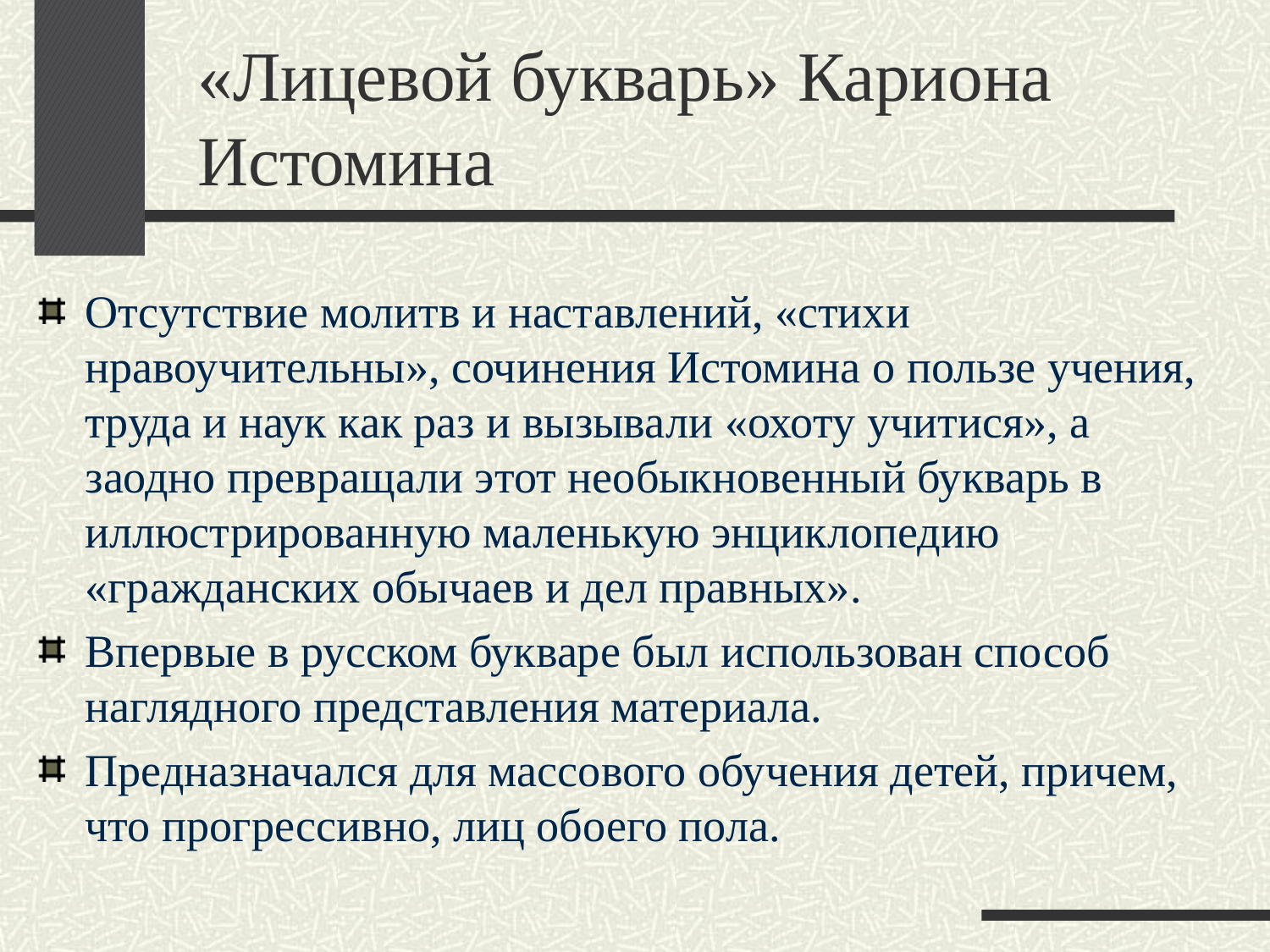

# «Лицевой букварь» Кариона Истомина
Отсутствие молитв и наставлений, «стихи нравоучительны», сочинения Истомина о пользе учения, труда и наук как раз и вызывали «охоту учитися», а заодно превращали этот необыкновенный букварь в иллюстрированную маленькую энциклопедию «гражданских обычаев и дел правных».
Впервые в русском букваре был использован способ наглядного представления материала.
Предназначался для массового обучения детей, причем, что прогрессивно, лиц обоего пола.